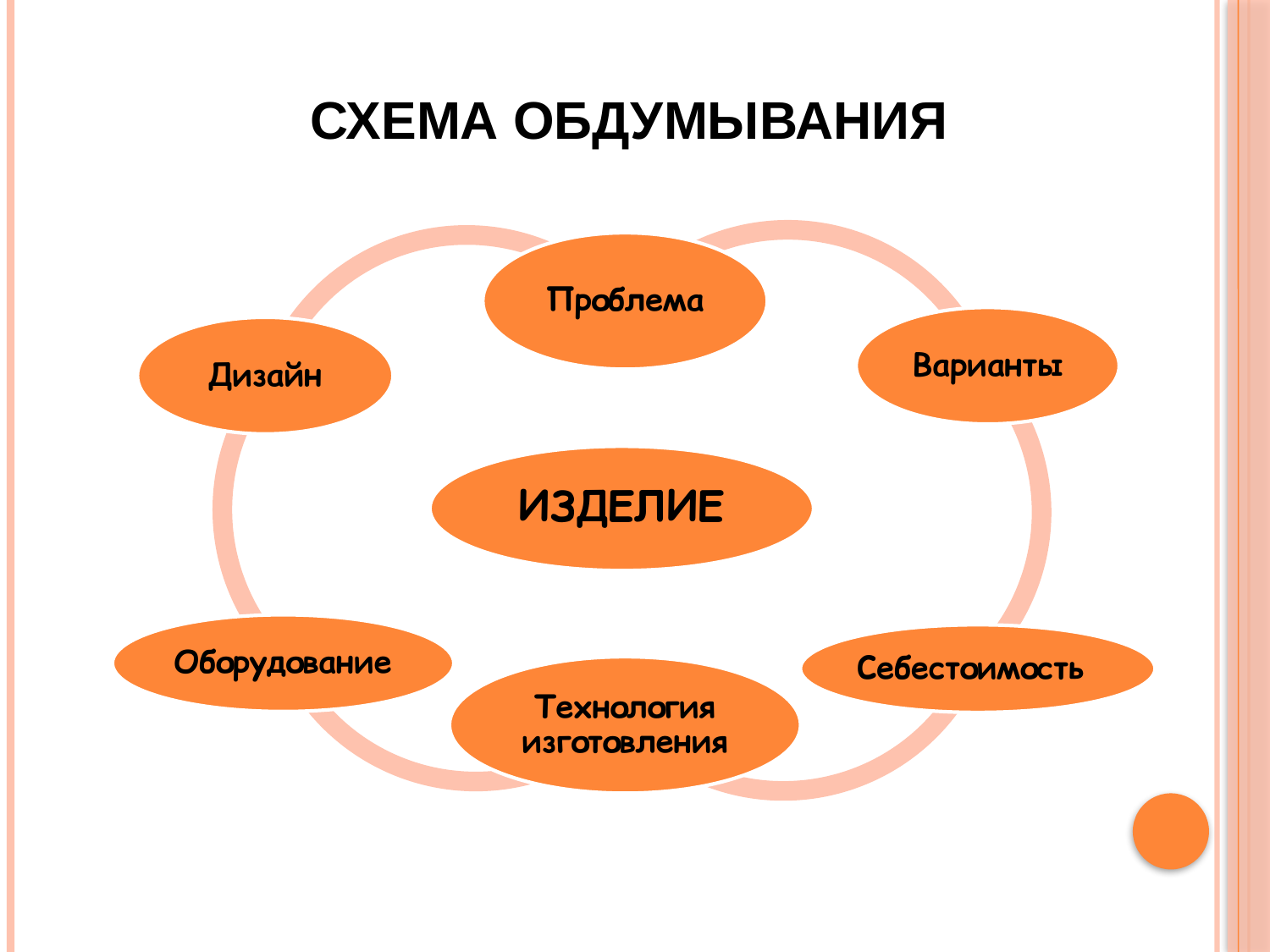

# СХЕМА ОБДУМЫВАНИЯ
ИЗДЕЛИЕ
Проблема
Варианты
Себестоимость
Технология изготовления
Оборудование
Дизайн